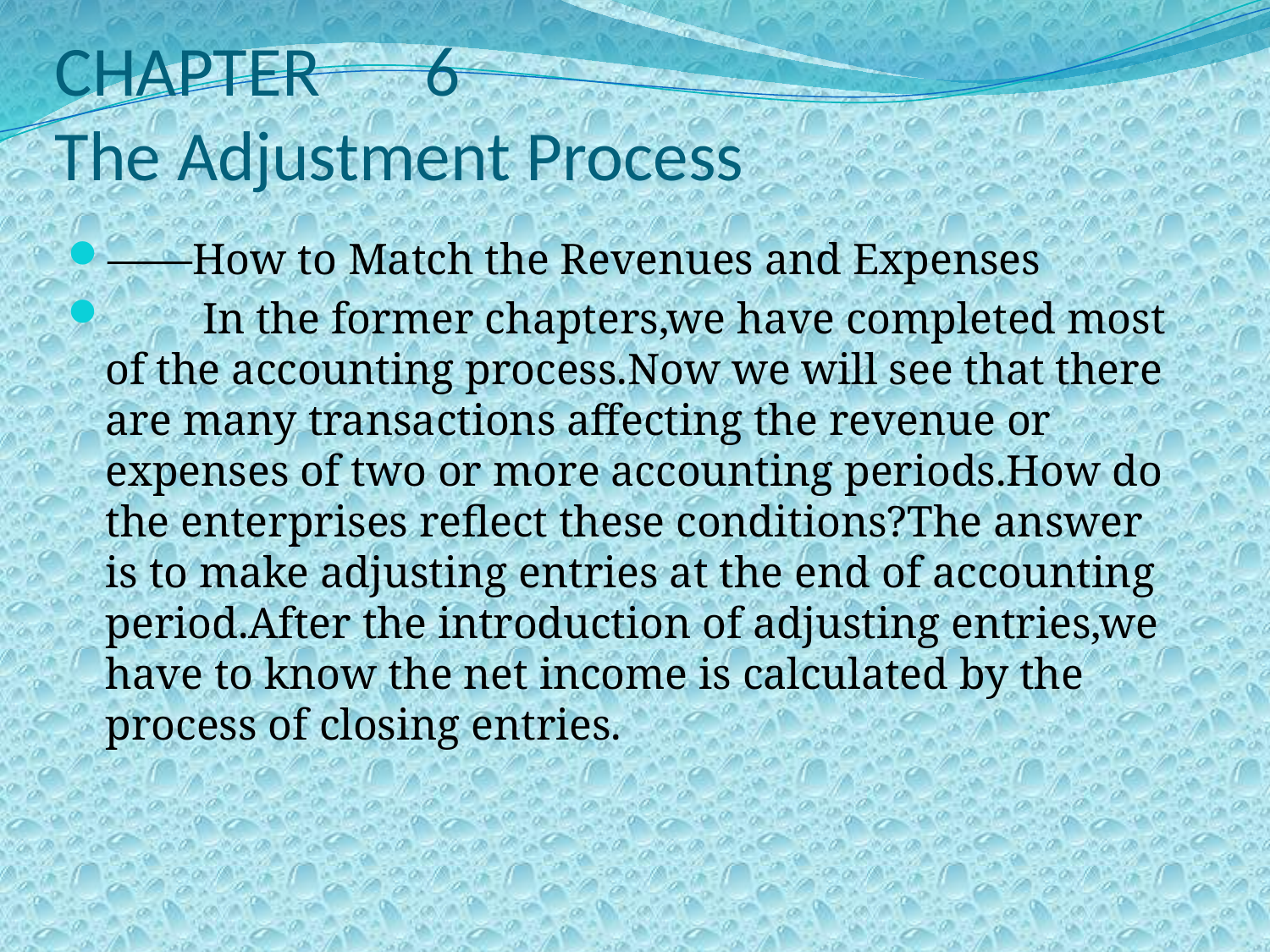

# CHAPTER　6 The Adjustment Process
——How to Match the Revenues and Expenses
　　In the former chapters,we have completed most of the accounting process.Now we will see that there are many transactions affecting the revenue or expenses of two or more accounting periods.How do the enterprises reflect these conditions?The answer is to make adjusting entries at the end of accounting period.After the introduction of adjusting entries,we have to know the net income is calculated by the process of closing entries.